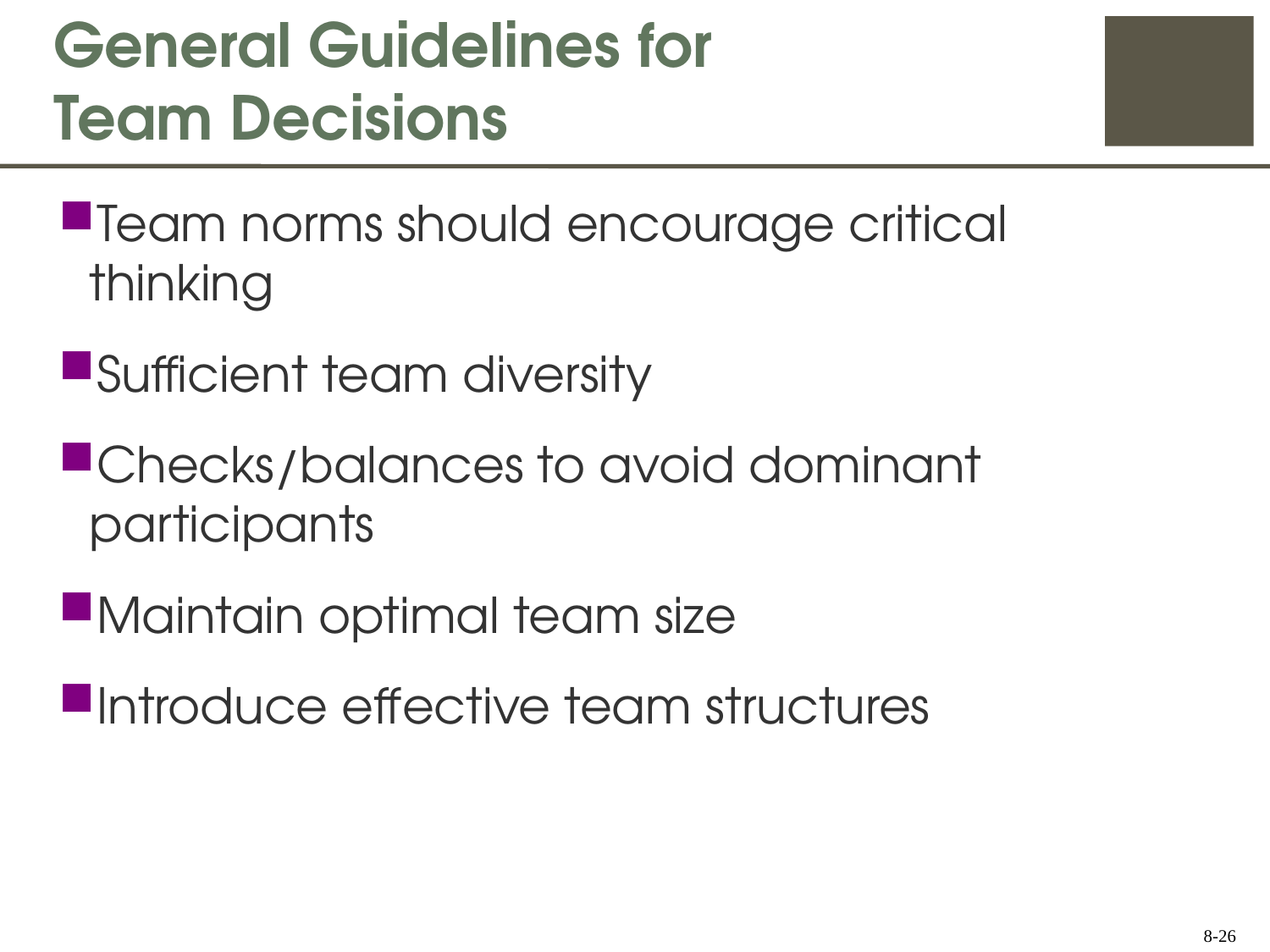

# General Guidelines for Team Decisions
Team norms should encourage critical thinking
Sufficient team diversity
Checks/balances to avoid dominant participants
Maintain optimal team size
Introduce effective team structures